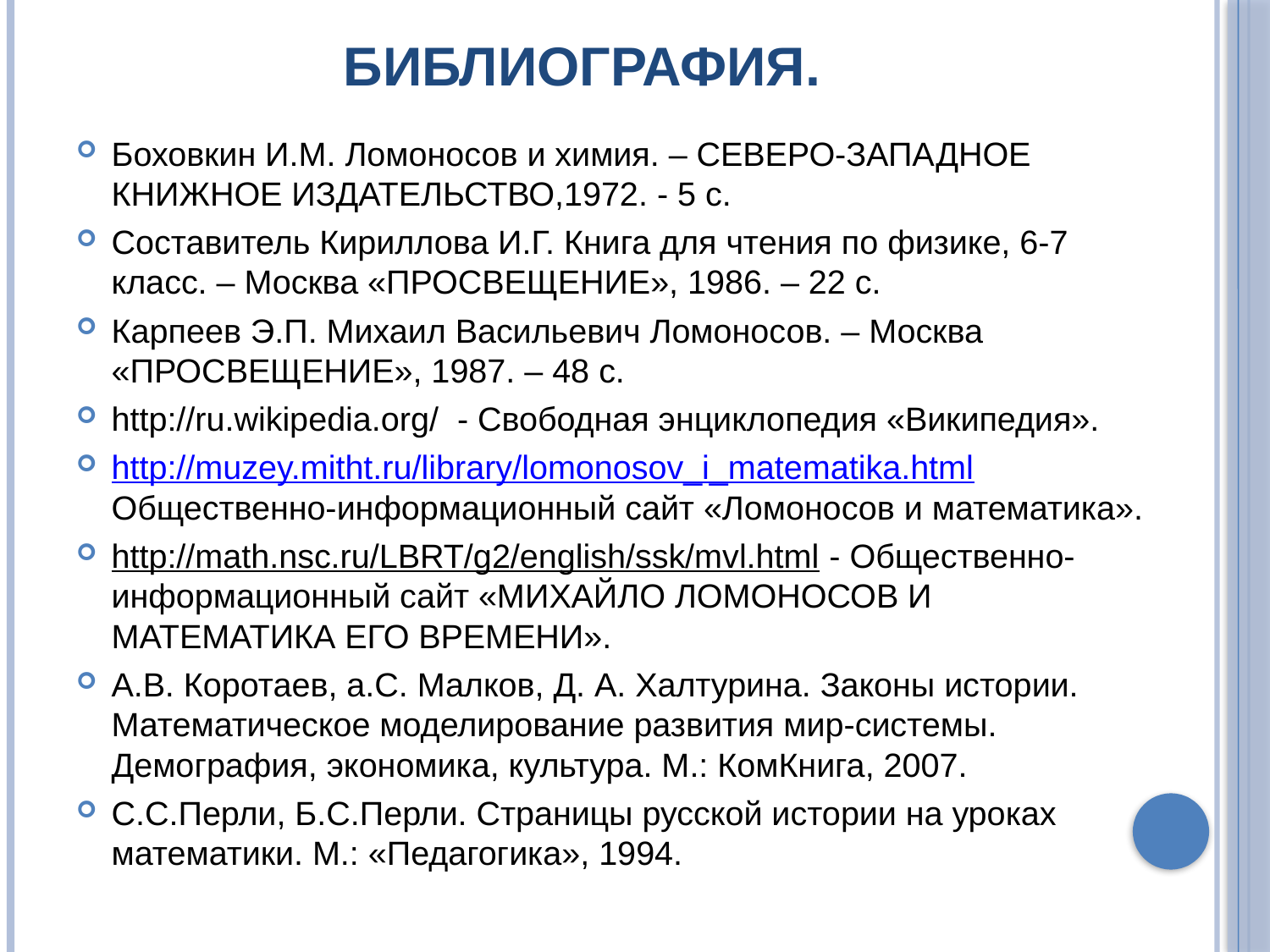

# Библиография.
Боховкин И.М. Ломоносов и химия. – СЕВЕРО-ЗАПАДНОЕ КНИЖНОЕ ИЗДАТЕЛЬСТВО,1972. - 5 с.
Составитель Кириллова И.Г. Книга для чтения по физике, 6-7 класс. – Москва «ПРОСВЕЩЕНИЕ», 1986. – 22 с.
Карпеев Э.П. Михаил Васильевич Ломоносов. – Москва «ПРОСВЕЩЕНИЕ», 1987. – 48 с.
http://ru.wikipedia.org/  - Свободная энциклопедия «Википедия».
http://muzey.mitht.ru/library/lomonosov_i_matematika.html Общественно-информационный сайт «Ломоносов и математика».
http://math.nsc.ru/LBRT/g2/english/ssk/mvl.html - Общественно-информационный сайт «МИХАЙЛО ЛОМОНОСОВ И МАТЕМАТИКА ЕГО ВРЕМЕНИ».
А.В. Коротаев, а.С. Малков, Д. А. Халтурина. Законы истории. Математическое моделирование развития мир-системы. Демография, экономика, культура. М.: КомКнига, 2007.
С.С.Перли, Б.С.Перли. Страницы русской истории на уроках математики. М.: «Педагогика», 1994.